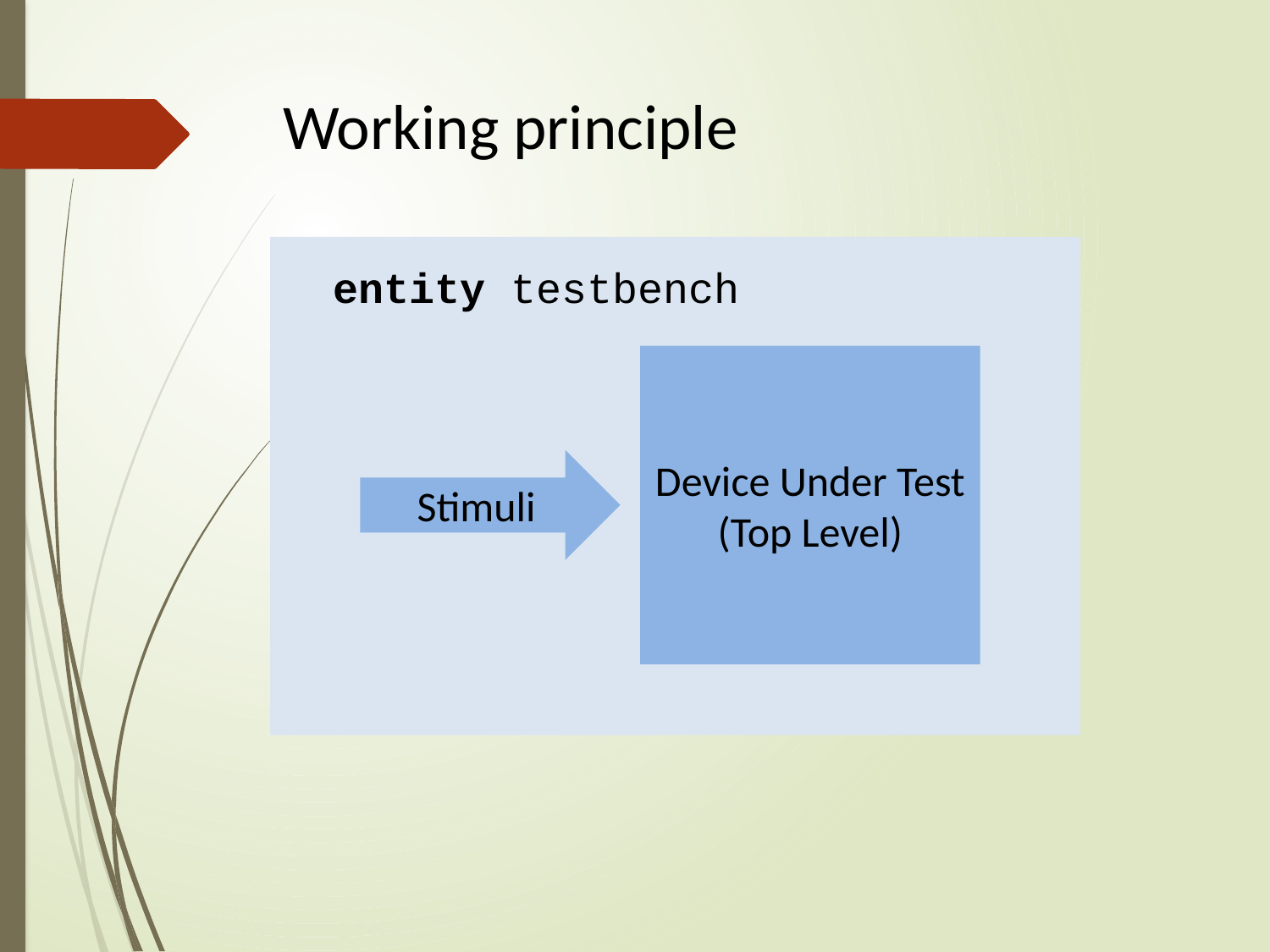

# Working principle

entity testbench
Device Under Test (Top Level)
Stimuli